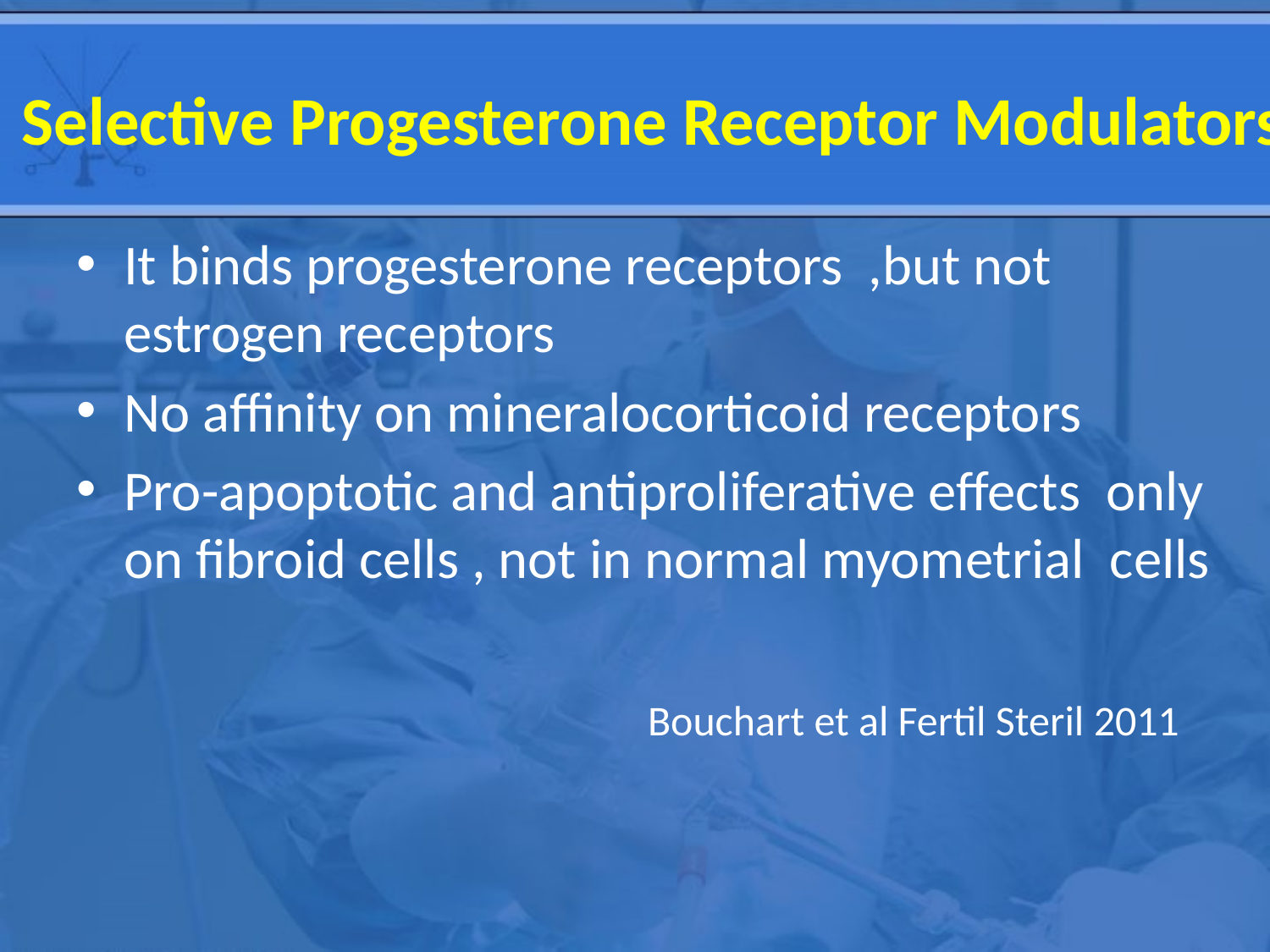

# Selective Progesterone Receptor Modulators
It binds progesterone receptors  ,but not estrogen receptors
No affinity on mineralocorticoid receptors
Pro-apoptotic and antiproliferative effects  only on fibroid cells , not in normal myometrial  cells

                                             Bouchart et al Fertil Steril 2011